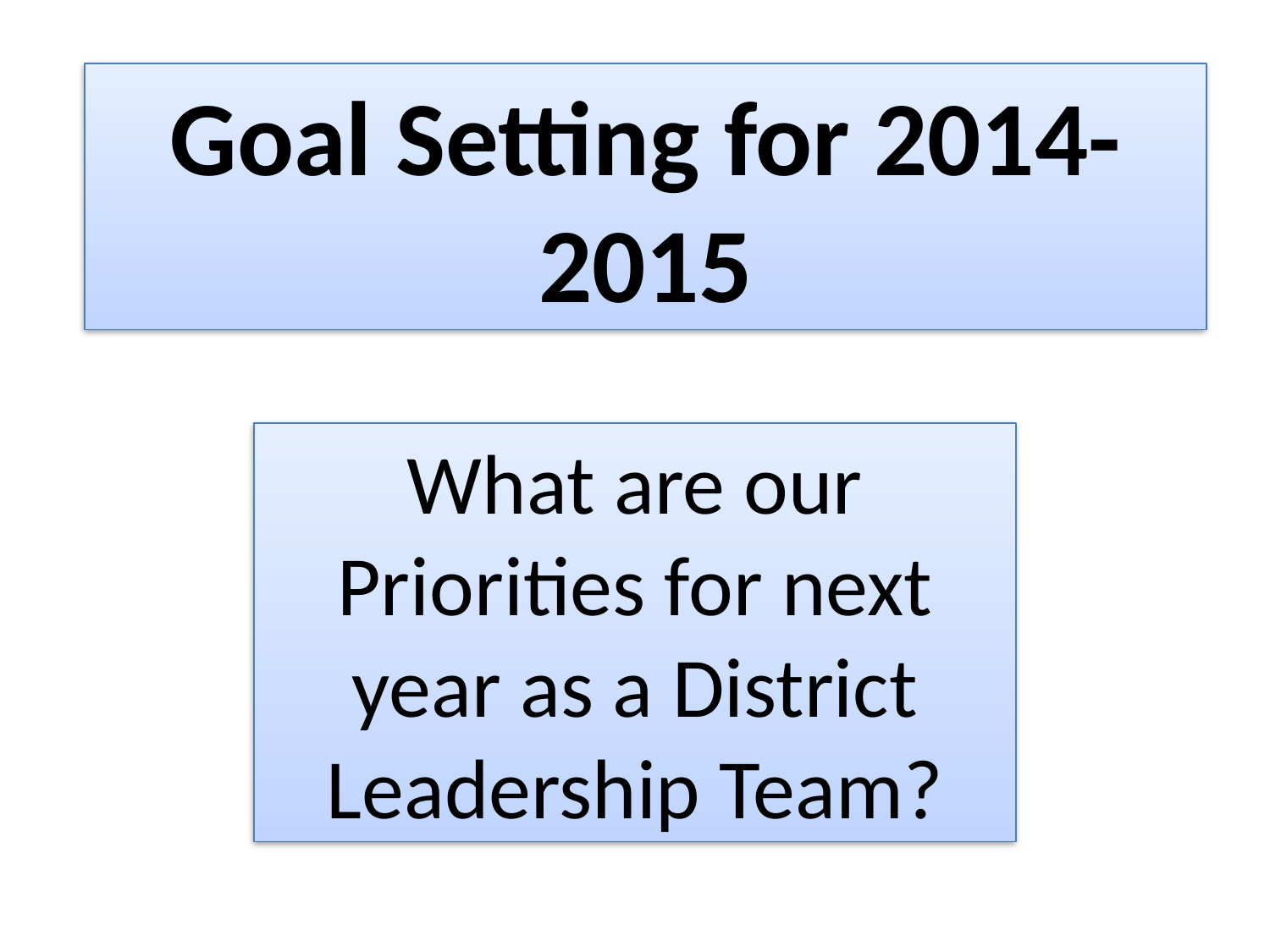

Goal Setting for 2014-2015
What are our Priorities for next year as a District Leadership Team?